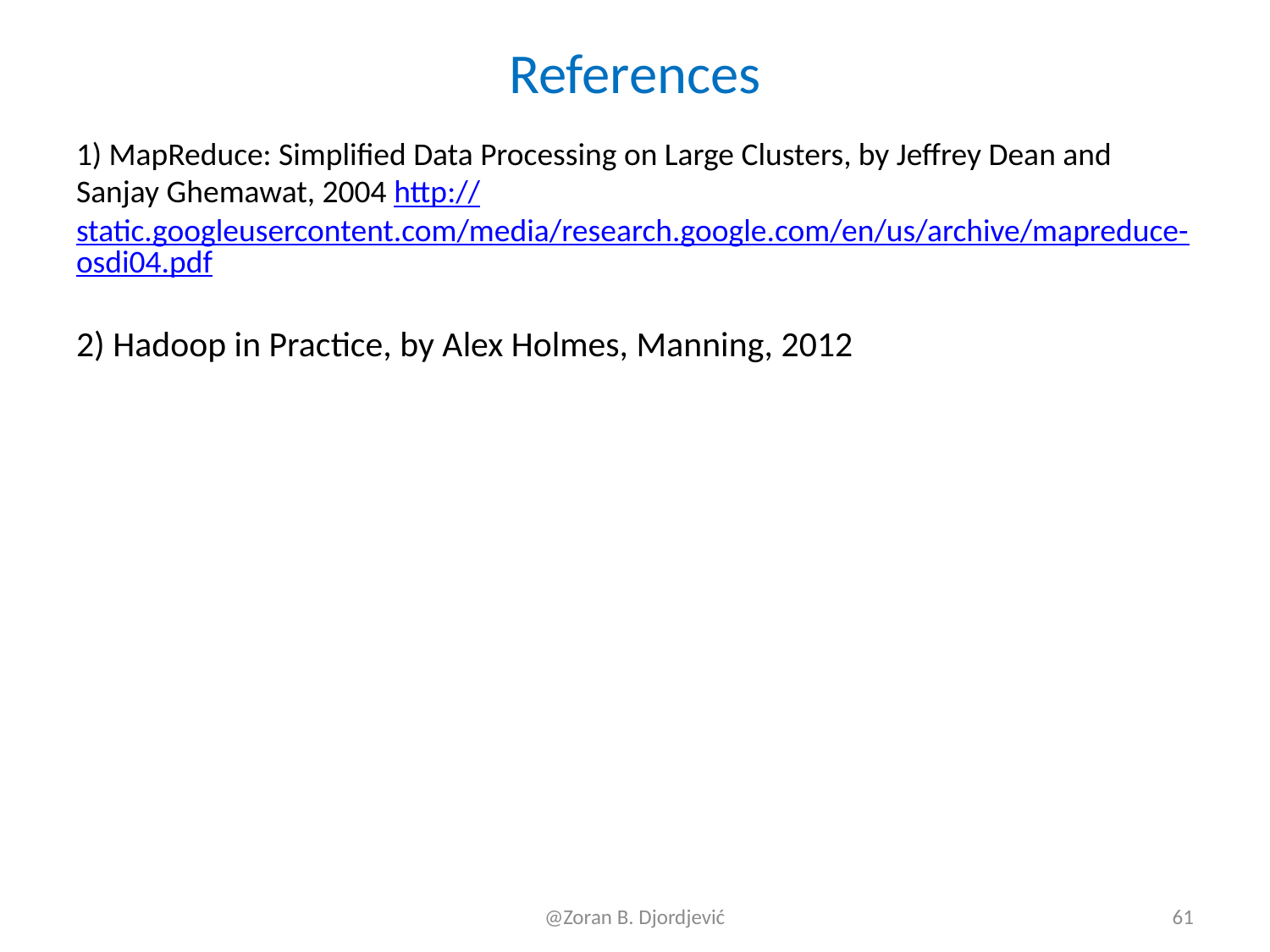

# References
1) MapReduce: Simplified Data Processing on Large Clusters, by Jeffrey Dean and Sanjay Ghemawat, 2004 http://static.googleusercontent.com/media/research.google.com/en/us/archive/mapreduce-osdi04.pdf

2) Hadoop in Practice, by Alex Holmes, Manning, 2012

@Zoran B. Djordjević
61